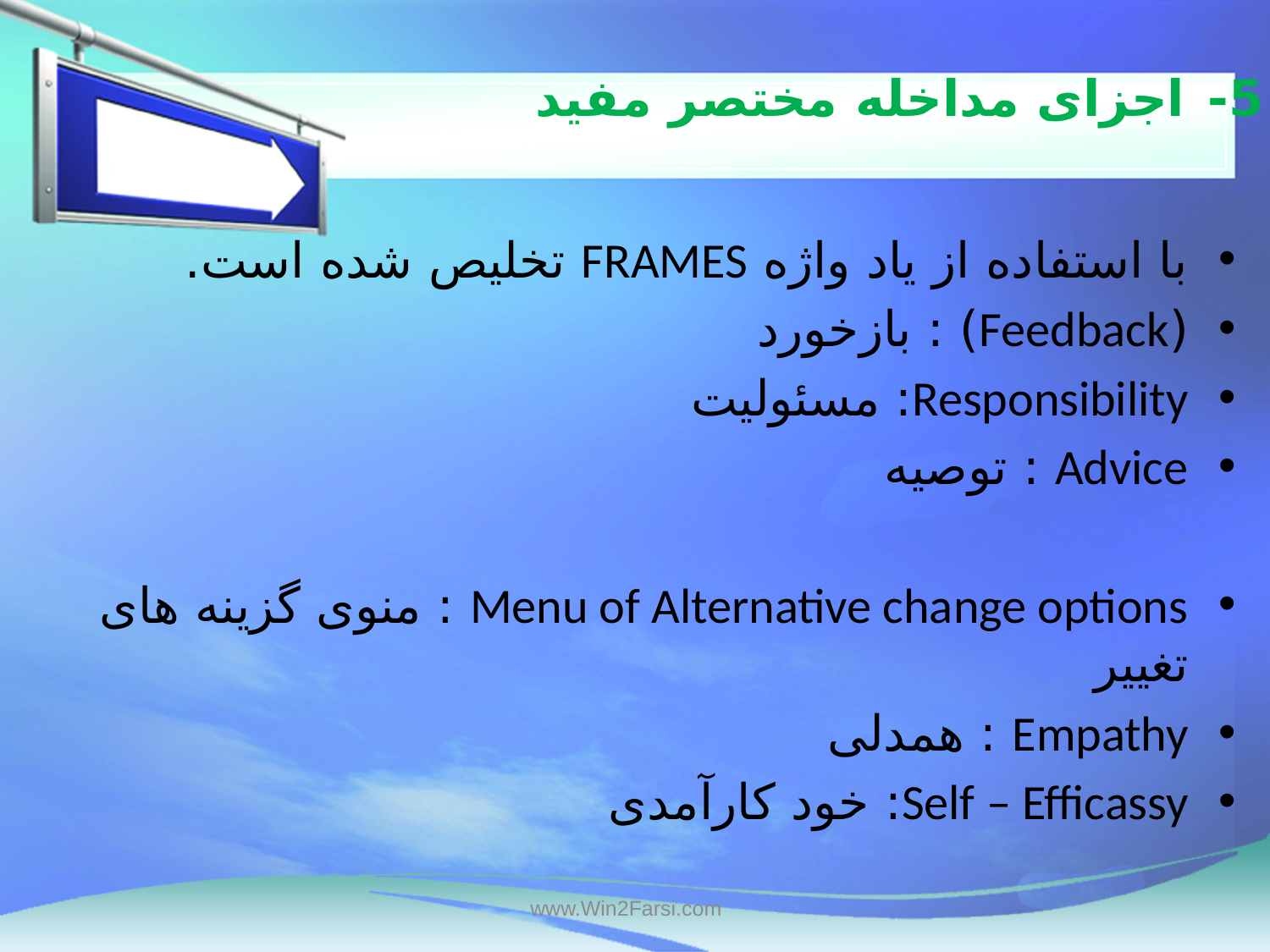

# 5- اجزای مداخله مختصر مفید
با استفاده از یاد واژه FRAMES تخلیص شده است.
(Feedback) : بازخورد
Responsibility: مسئولیت
Advice : توصیه

Menu of Alternative change options : منوی گزینه های تغییر
Empathy : همدلی
Self – Efficassy: خود کارآمدی

www.Win2Farsi.com